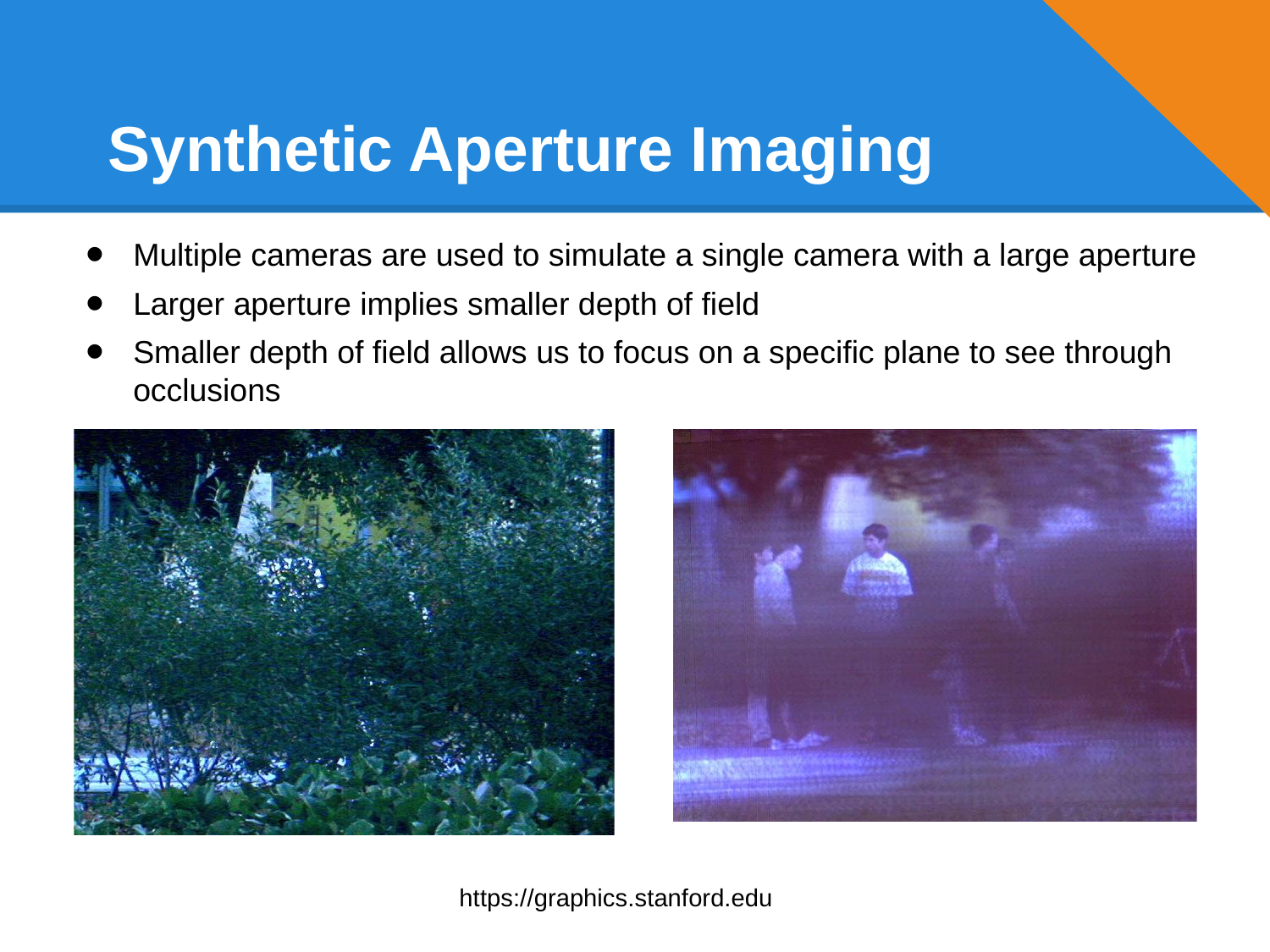

# Synthetic Aperture Imaging
Multiple cameras are used to simulate a single camera with a large aperture
Larger aperture implies smaller depth of field
Smaller depth of field allows us to focus on a specific plane to see through occlusions

https://graphics.stanford.edu